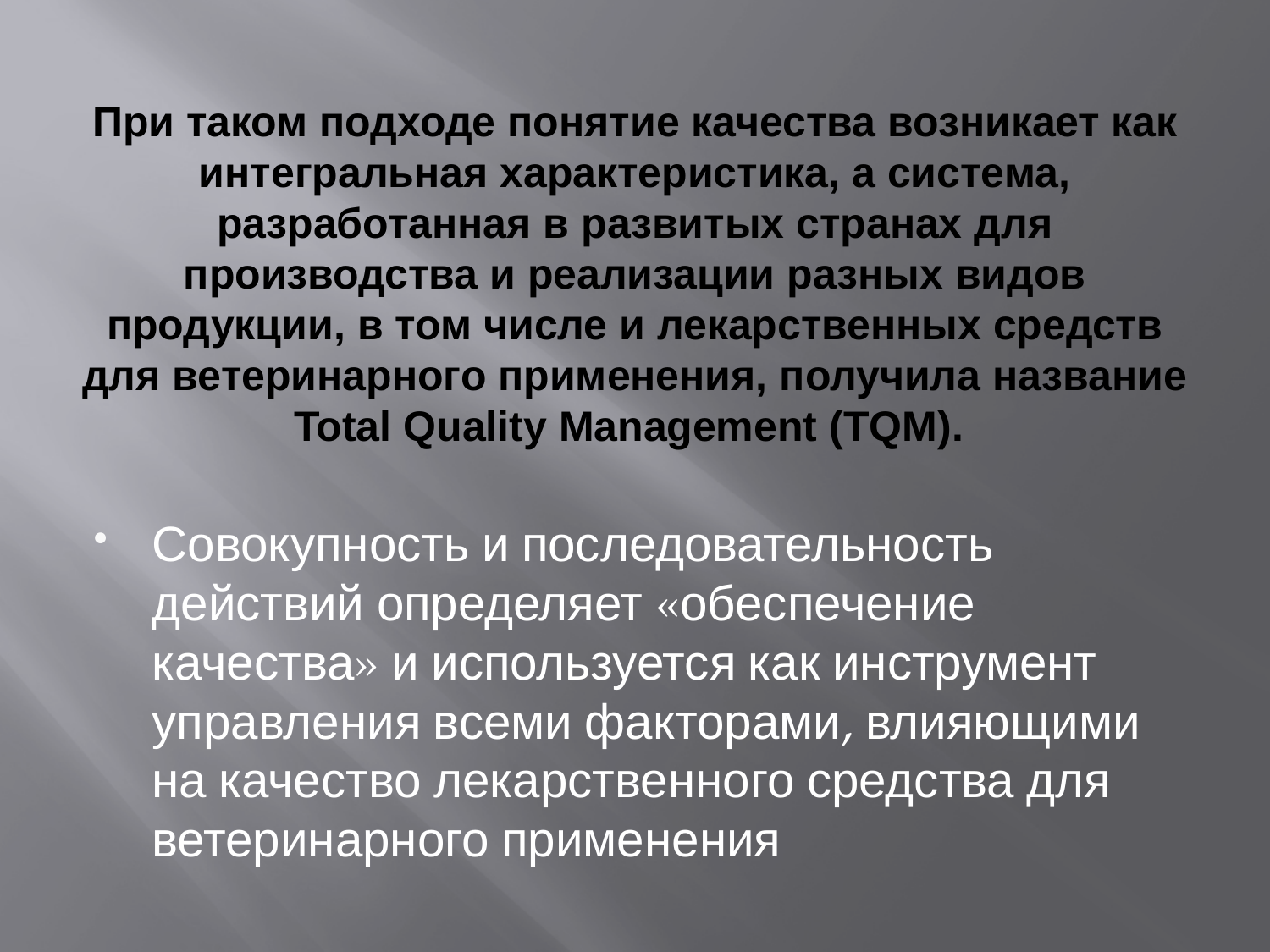

# При таком подходе понятие качества возникает как интегральная характеристика, а система, разработанная в развитых странах для производства и реализации разных видов продукции, в том числе и лекарственных средств для ветеринарного применения, получила название Total Quality Management (TQM).
Совокупность и последовательность действий определяет «обеспечение качества» и используется как инструмент управления всеми факторами, влияющими на качество лекарственного средства для ветеринарного применения